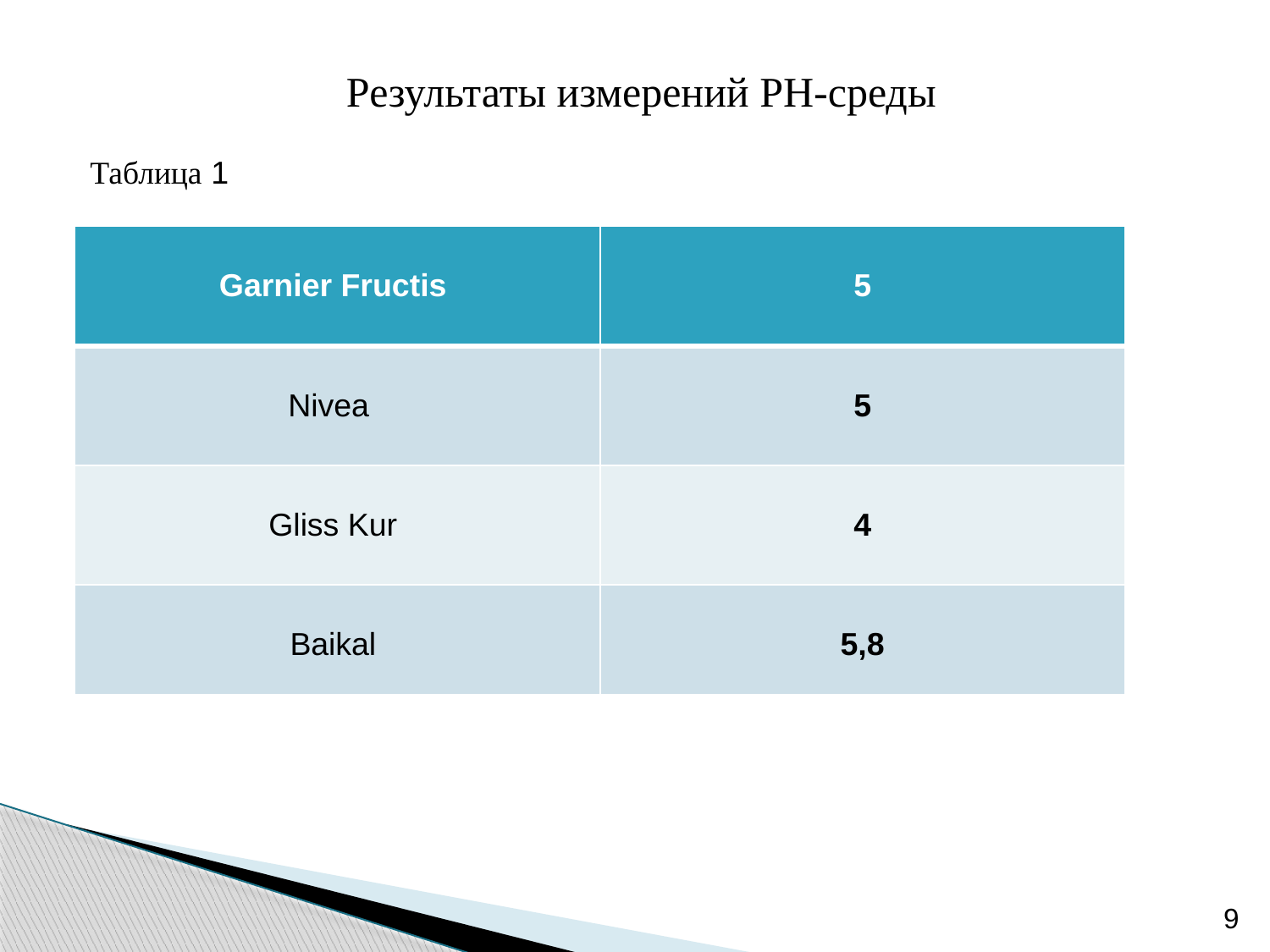

Результаты измерений PH-среды
Таблица 1
| Garnier Fructis | 5 |
| --- | --- |
| Nivea | 5 |
| Gliss Kur | 4 |
| Baikal | 5,8 |
9